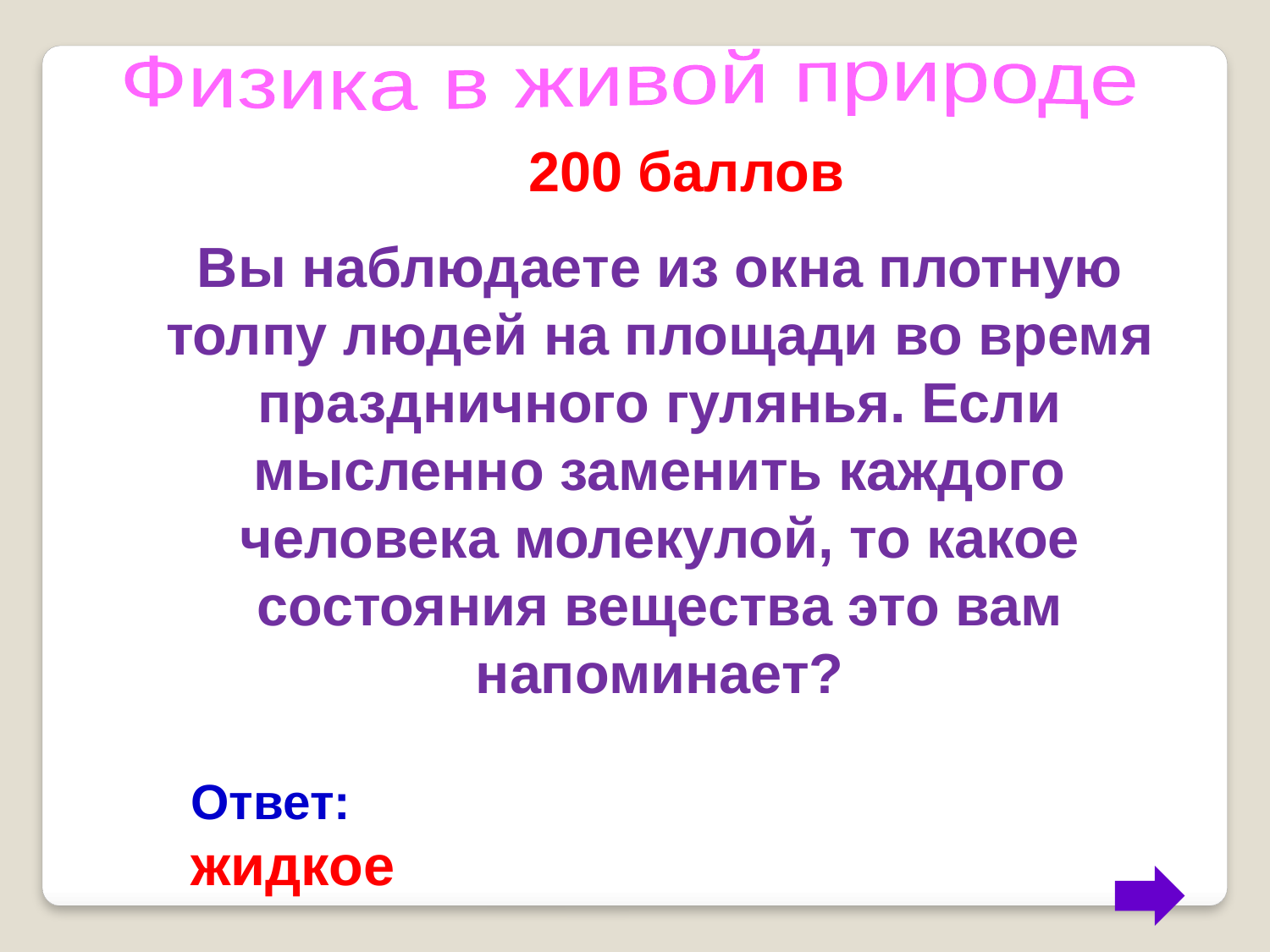

Физика в живой природе
                                            200 баллов
Вы наблюдаете из окна плотную толпу людей на площади во время праздничного гулянья. Если мысленно заменить каждого человека молекулой, то какое состояния вещества это вам напоминает?
Ответ: жидкое